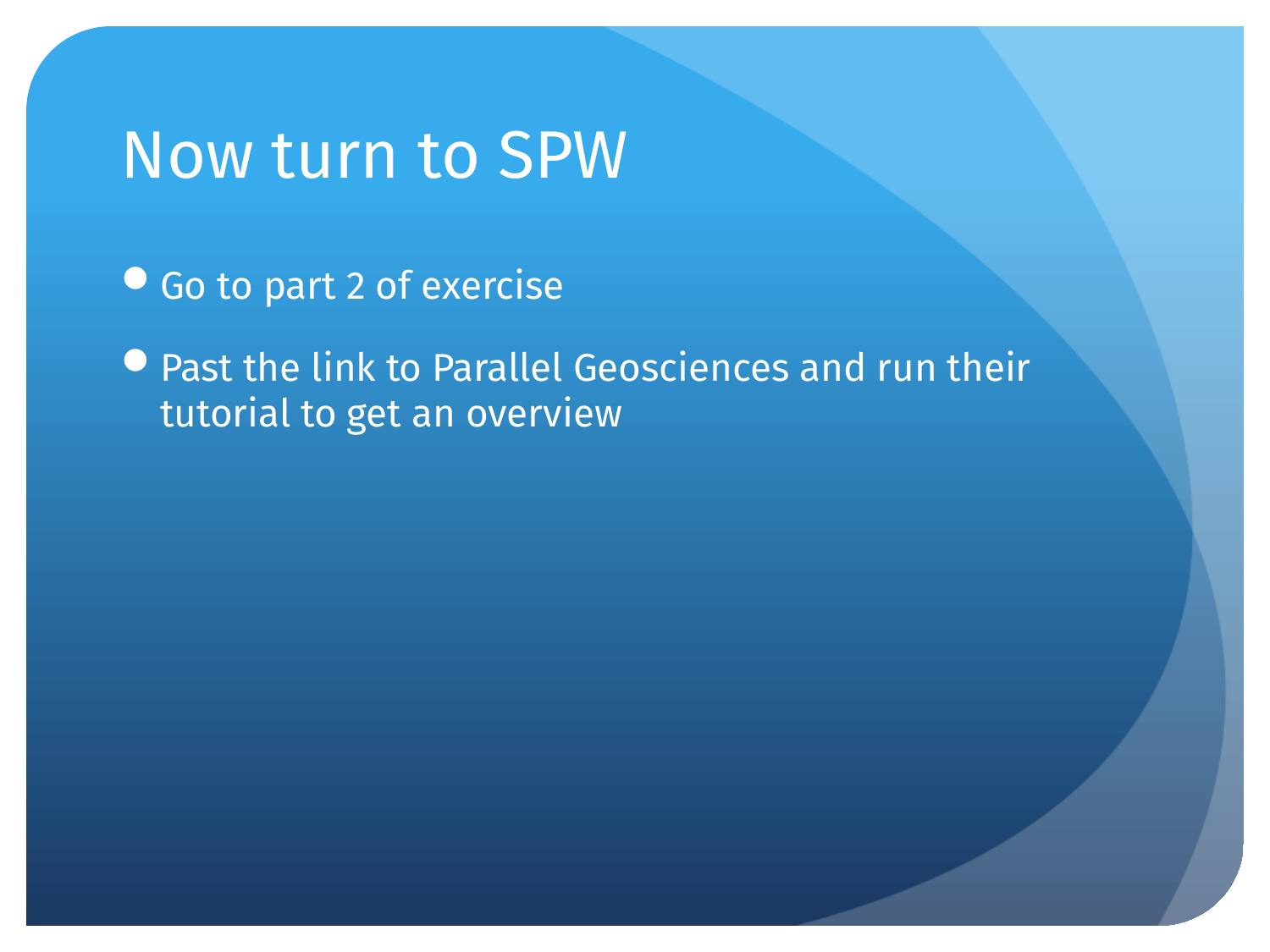

# Now turn to SPW
Go to part 2 of exercise
Past the link to Parallel Geosciences and run their tutorial to get an overview